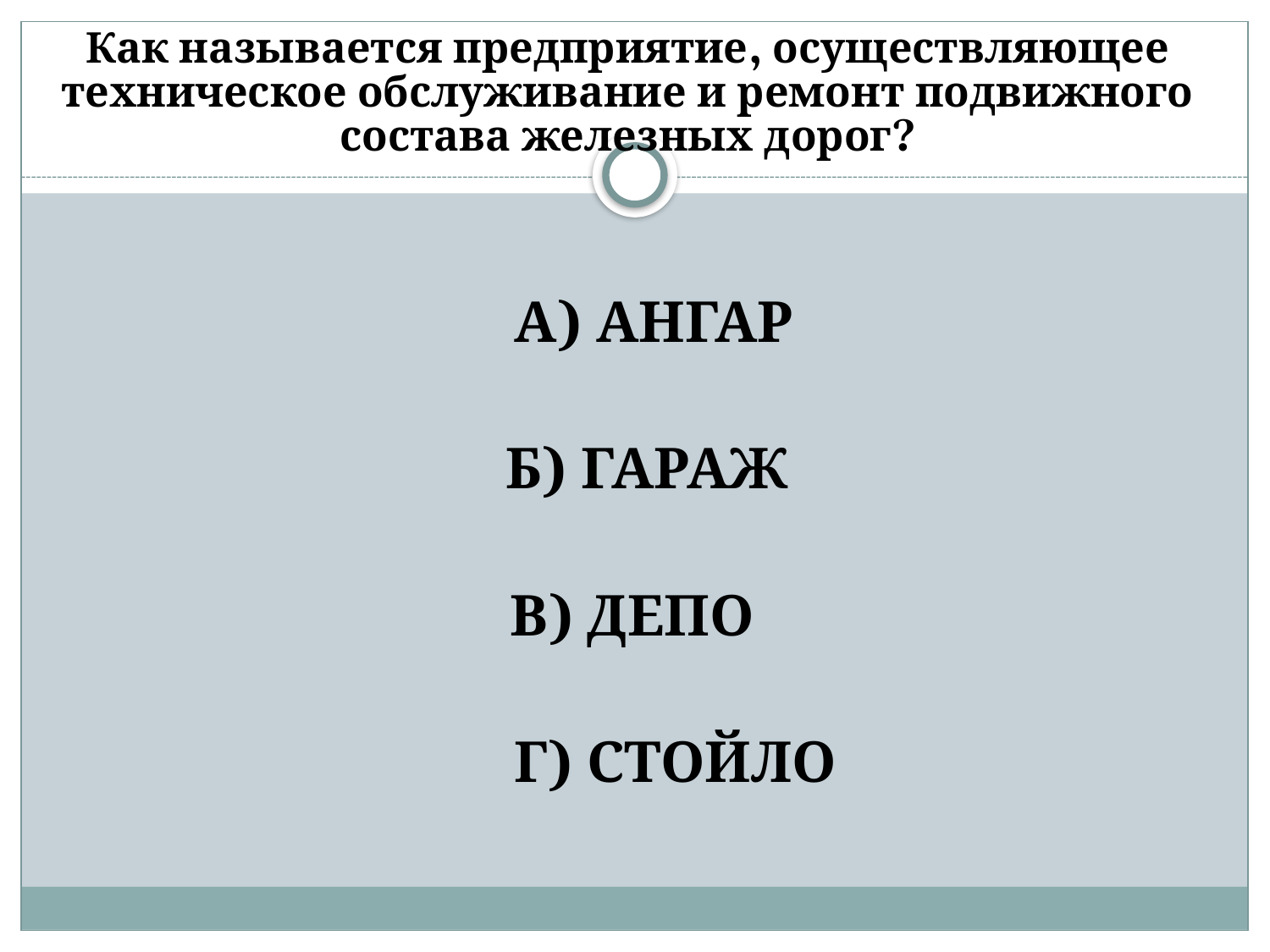

# Как называется предприятие, осуществляющее техническое обслуживание и ремонт подвижного состава железных дорог?
   А) АНГАР
   Б) ГАРАЖ
В) ДЕПО
      Г) СТОЙЛО